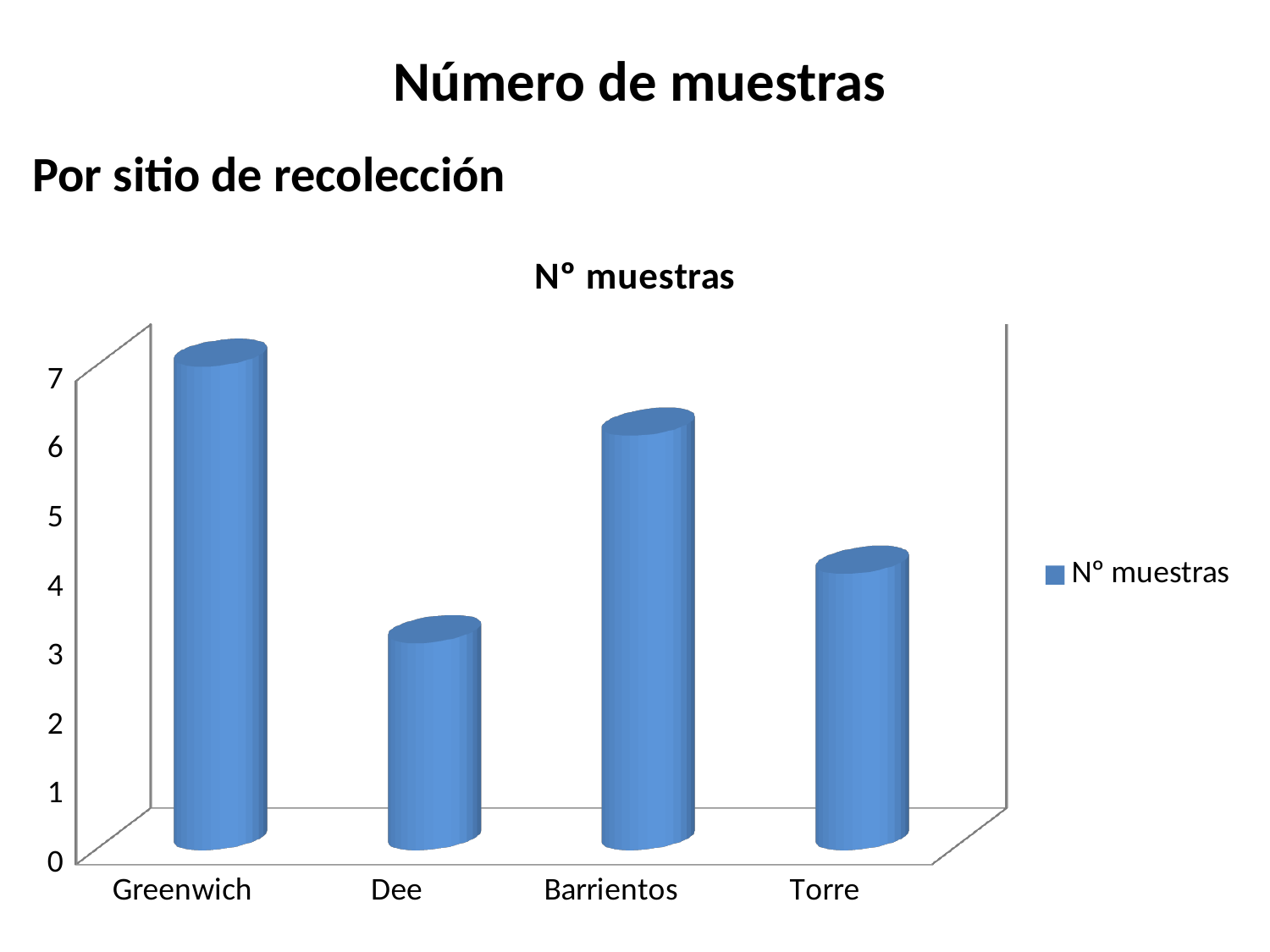

# Número de muestras
Por sitio de recolección

[unsupported chart]